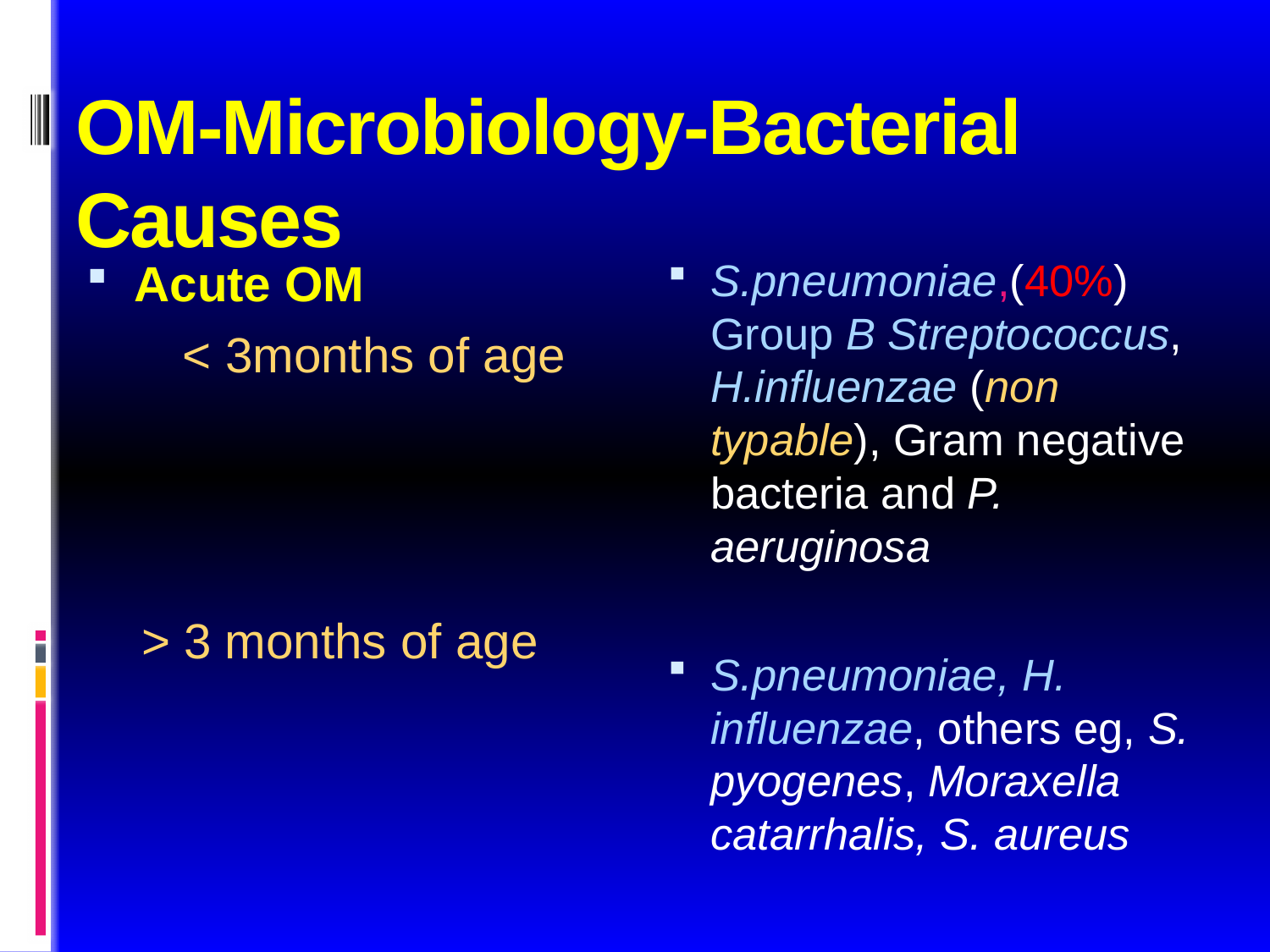

# OM-Microbiology-Bacterial Causes
Acute OM
       < 3months of age

    > 3 months of age

S.pneumoniae,(40%) Group B Streptococcus, H.influenzae (non typable), Gram negative bacteria and P. aeruginosa

S.pneumoniae, H. influenzae, others eg, S. pyogenes, Moraxella catarrhalis, S. aureus